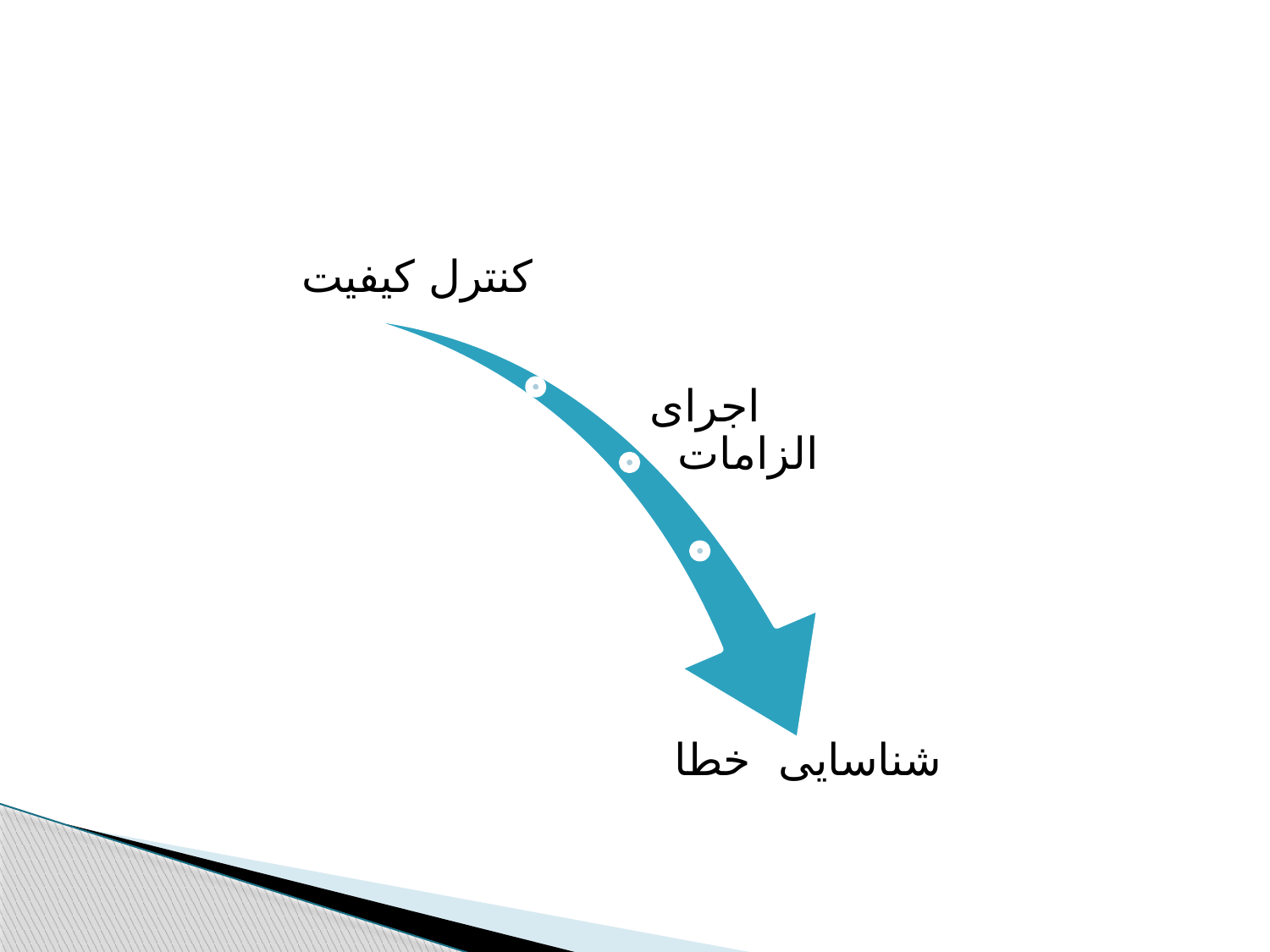

#
کنترل کیفیت

 اجرای الزامات
شناسایی  خطا